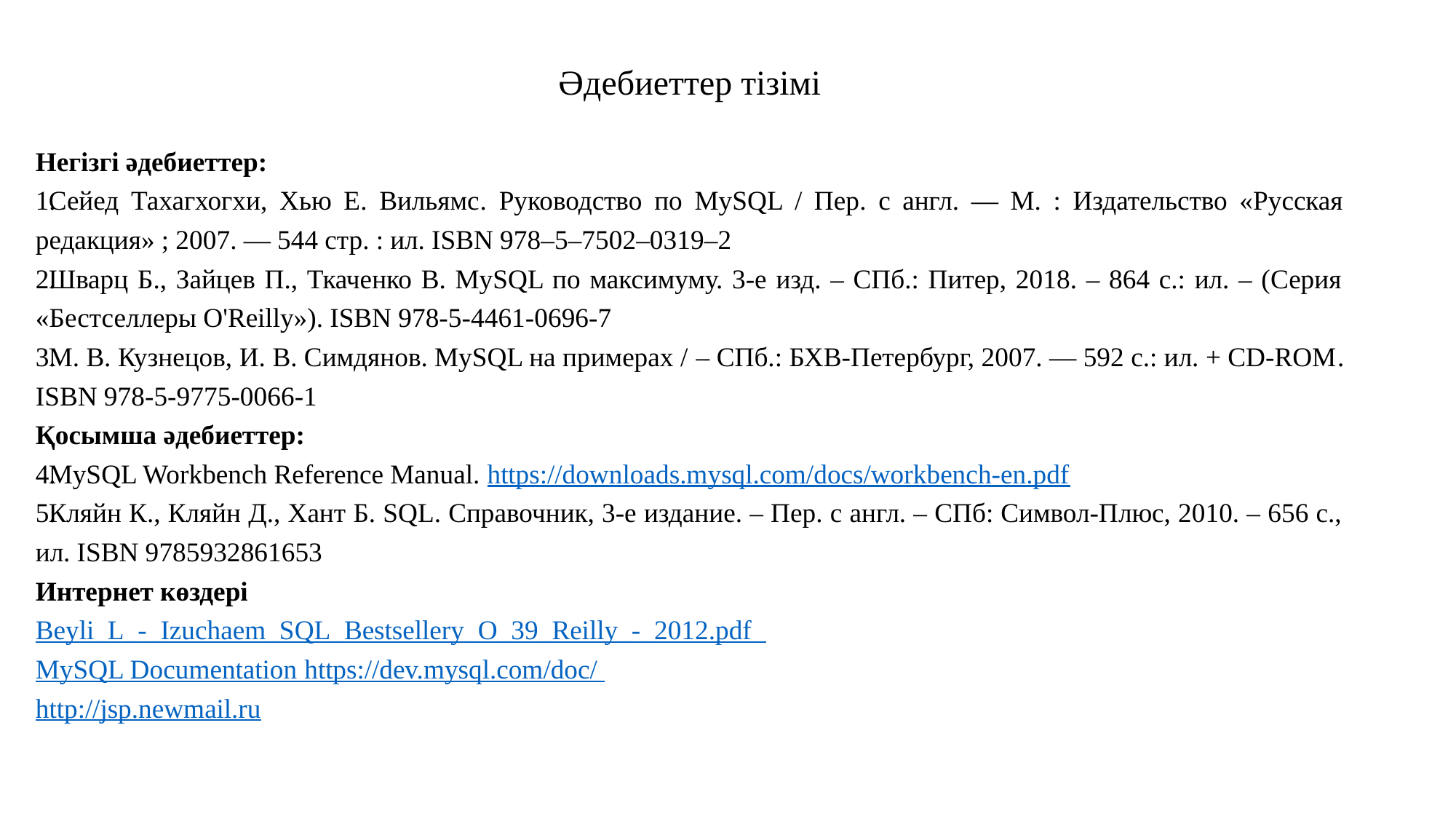

Әдебиеттер тізімі

Негізгі әдебиеттер:
Сейед Тахагхогхи, Хью Е. Вильямс. Руководство по MySQL / Пер. с англ. — М. : Издательство «Русская редакция» ; 2007. — 544 стр. : ил. ISBN 978–5–7502–0319–2
Шварц Б., Зайцев П., Ткаченко В. MySQL по максимуму. 3-е изд. – СПб.: Питер, 2018. – 864 с.: ил. – (Серия «Бестселлеры O'Reilly»). ISBN 978-5-4461-0696-7
М. В. Кузнецов, И. В. Симдянов. MySQL на примерах / – СПб.: БХВ-Петербург, 2007. — 592 с.: ил. + CD-ROM. ISBN 978-5-9775-0066-1
Қосымша әдебиеттер:
MySQL Workbench Reference Manual. https://downloads.mysql.com/docs/workbench-en.pdf
Кляйн К., Кляйн Д., Хант Б. SQL. Справочник, 3-е издание. – Пер. с англ. – СПб: Символ-Плюс, 2010. – 656 с., ил. ISBN 9785932861653
Интернет көздері
Beyli_L_-_Izuchaem_SQL_Bestsellery_O_39_Reilly_-_2012.pdf
MySQL Documentation https://dev.mysql.com/doc/
http://jsp.newmail.ru